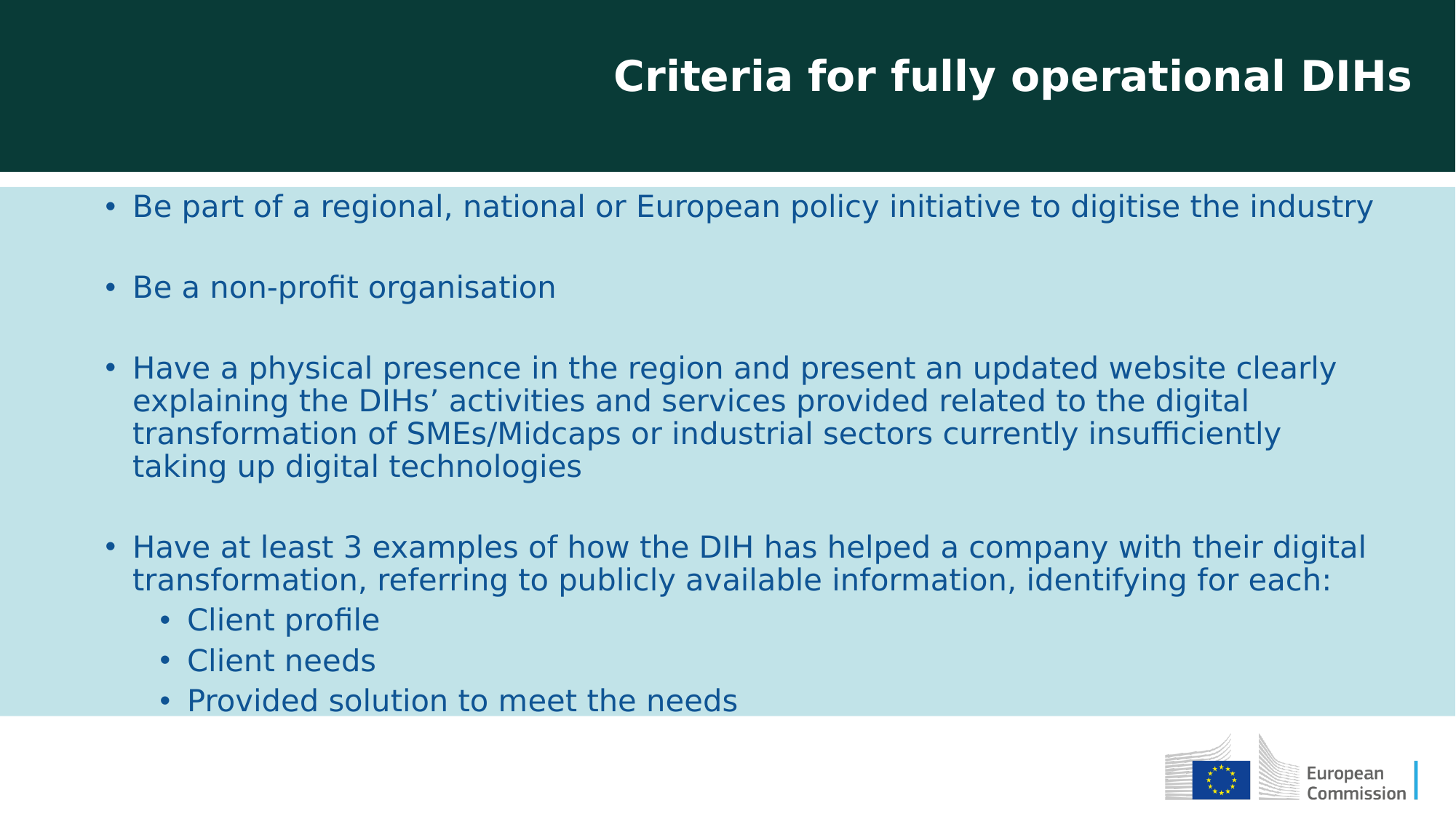

Criteria for fully operational DIHs
Be part of a regional, national or European policy initiative to digitise the industry

Be a non-profit organisation

Have a physical presence in the region and present an updated website clearly explaining the DIHs’ activities and services provided related to the digital transformation of SMEs/Midcaps or industrial sectors currently insufficiently taking up digital technologies

Have at least 3 examples of how the DIH has helped a company with their digital transformation, referring to publicly available information, identifying for each:
Client profile
Client needs
Provided solution to meet the needs